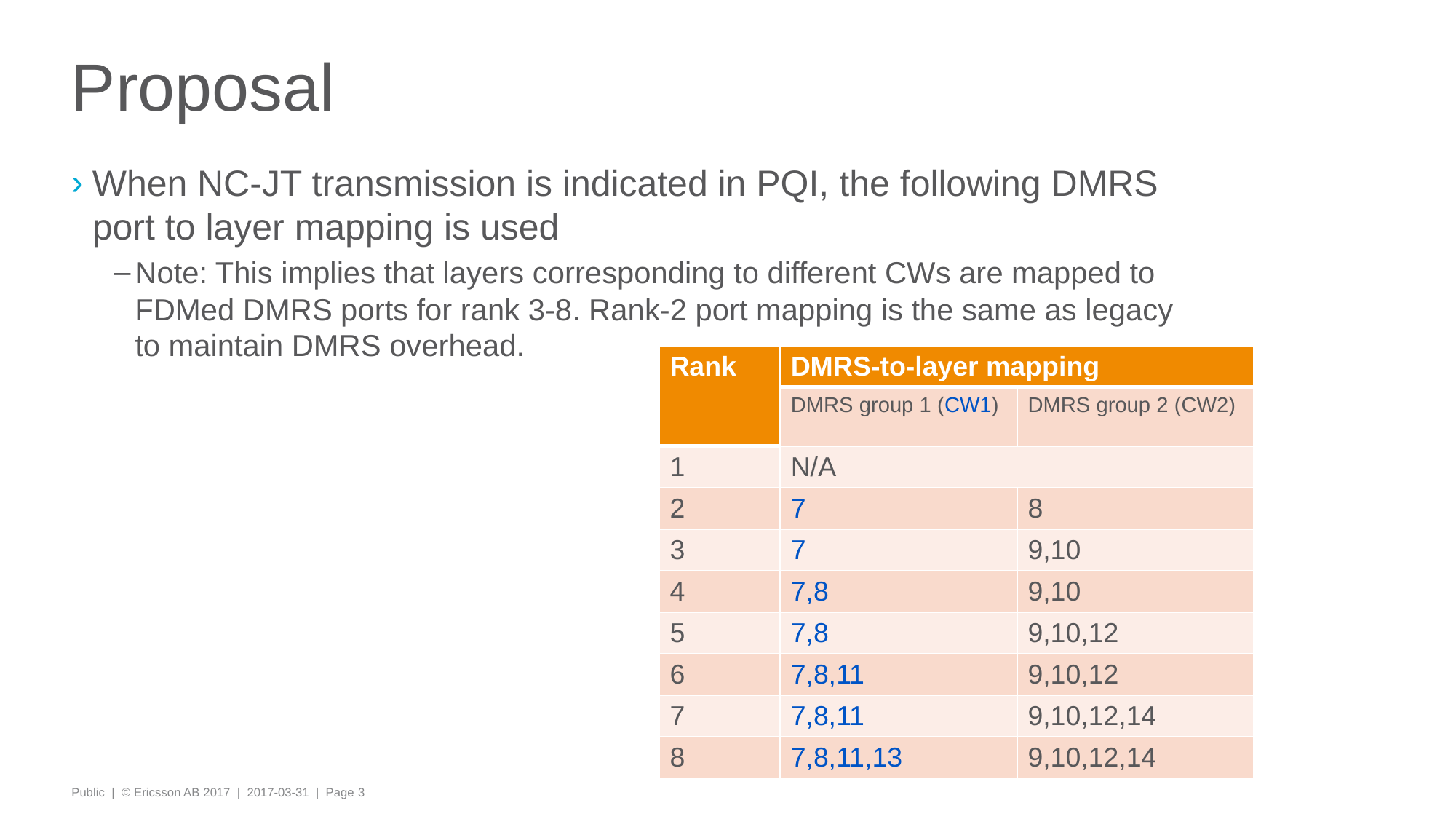

# Proposal
When NC-JT transmission is indicated in PQI, the following DMRS port to layer mapping is used
Note: This implies that layers corresponding to different CWs are mapped to FDMed DMRS ports for rank 3-8. Rank-2 port mapping is the same as legacy to maintain DMRS overhead.
| Rank | DMRS-to-layer mapping |  |
| --- | --- | --- |
|  | DMRS group 1 (CW1) | DMRS group 2 (CW2) |
| 1 | N/A |  |
| 2 | 7 | 8 |
| 3 | 7 | 9,10 |
| 4 | 7,8 | 9,10 |
| 5 | 7,8 | 9,10,12 |
| 6 | 7,8,11 | 9,10,12 |
| 7 | 7,8,11 | 9,10,12,14 |
| 8 | 7,8,11,13 | 9,10,12,14 |